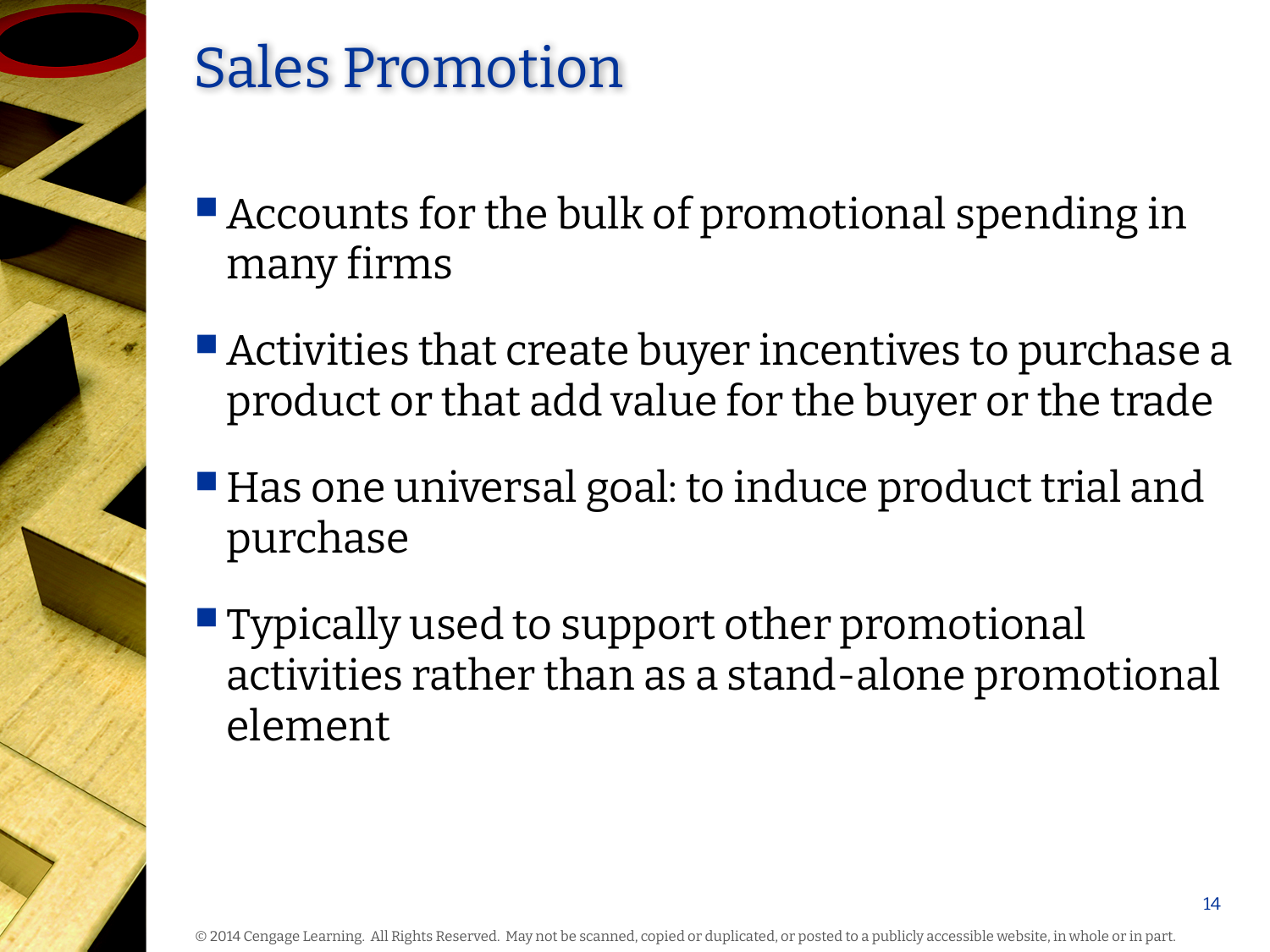

# Sales Promotion
Accounts for the bulk of promotional spending in many firms
Activities that create buyer incentives to purchase a product or that add value for the buyer or the trade
Has one universal goal: to induce product trial and purchase
Typically used to support other promotional activities rather than as a stand-alone promotional element
14